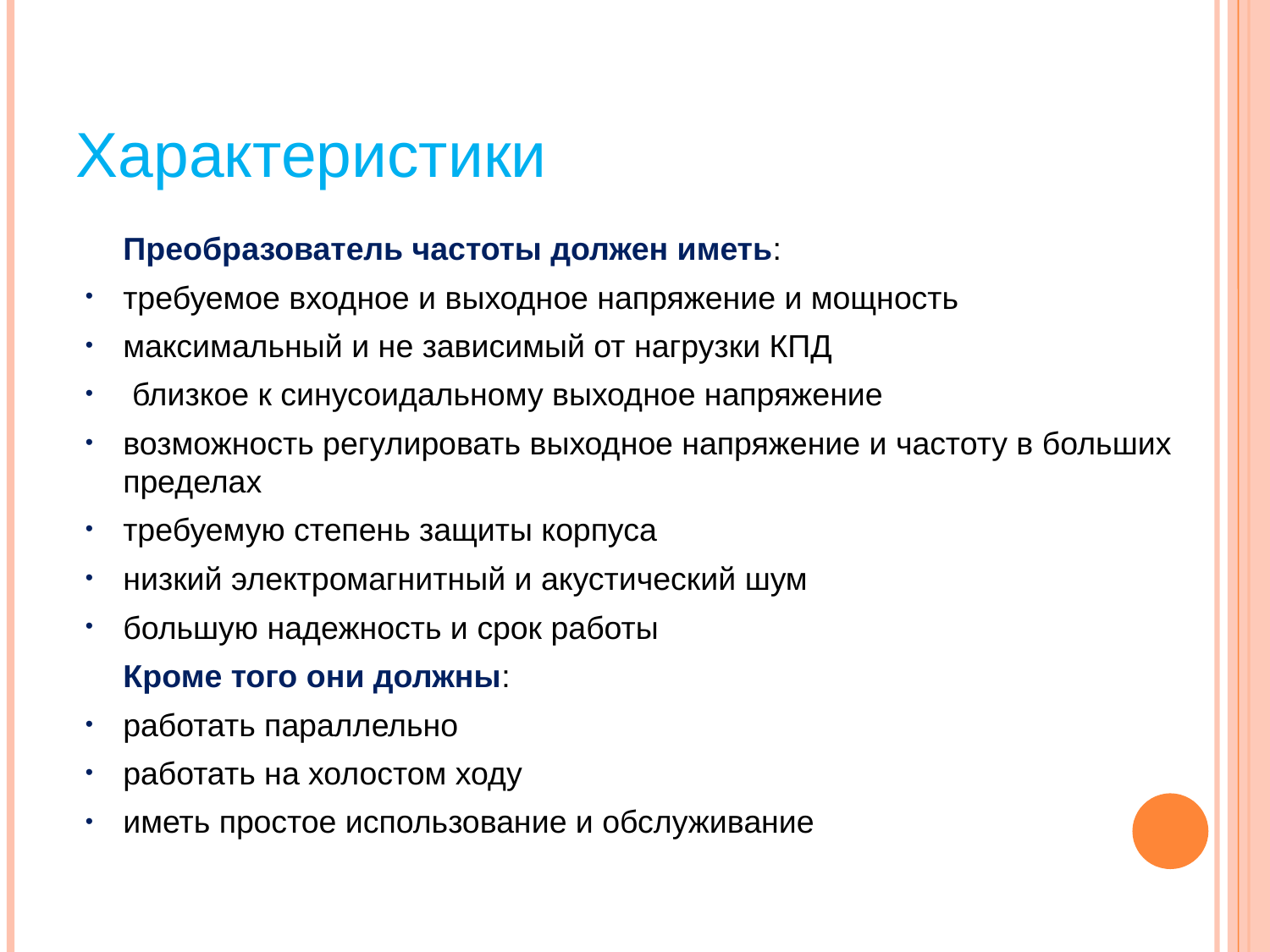

# Характеристики
Преобразователь частоты должен иметь:
требуемое входное и выходное напряжение и мощность
максимальный и не зависимый от нагрузки КПД
 близкое к синусоидальному выходное напряжение
возможность регулировать выходное напряжение и частоту в больших пределах
требуемую степень защиты корпуса
низкий электромагнитный и акустический шум
большую надежность и срок работы
Кроме того они должны:
работать параллельно
работать на холостом ходу
иметь простое использование и обслуживание